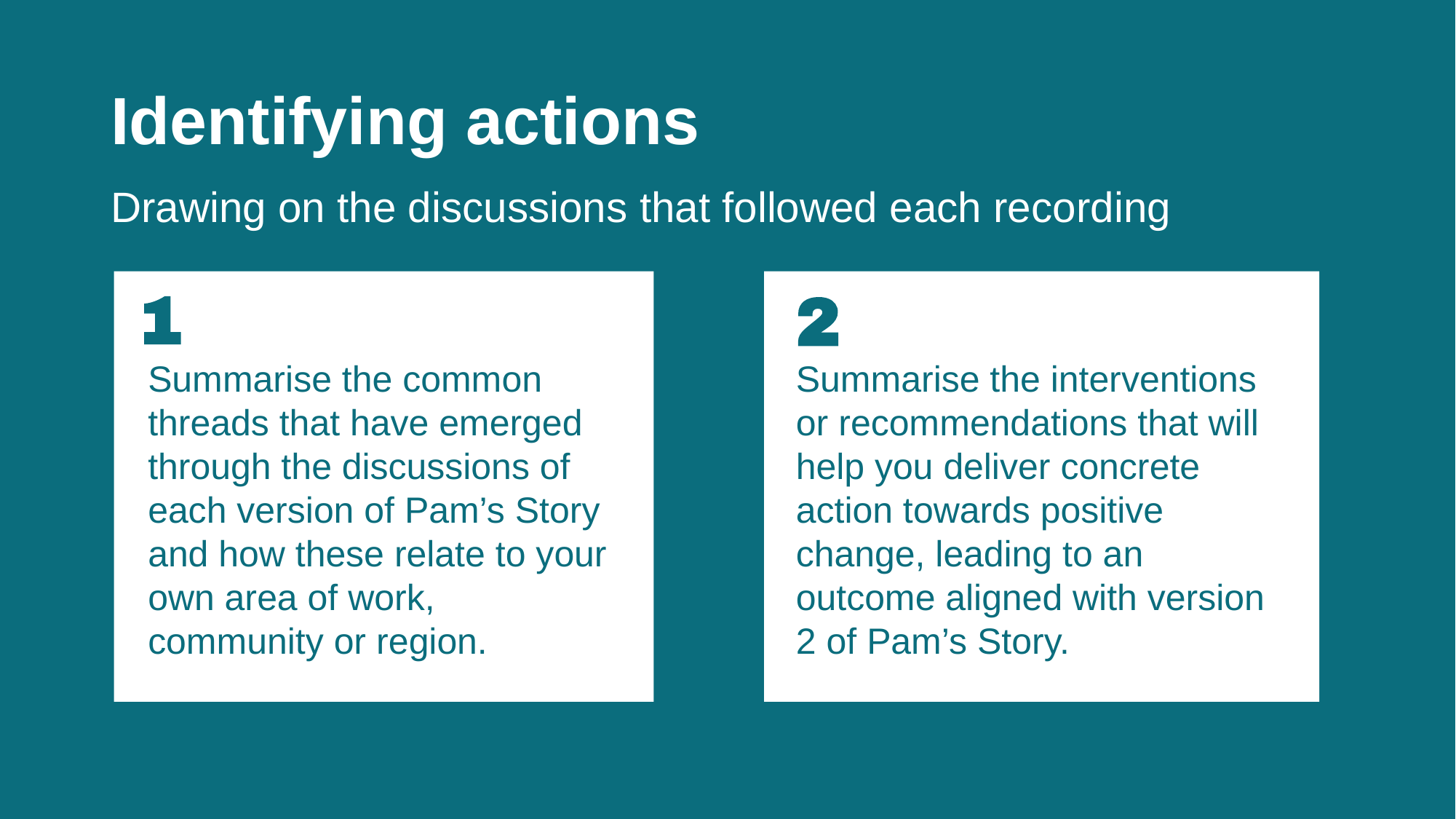

# Identifying actions
Drawing on the discussions that followed each recording

1
Summarise the common threads that have emerged through the discussions of each version of Pam’s Story and how these relate to your own area of work, community or region.

2
Summarise the interventions or recommendations that will help you deliver concrete action towards positive change, leading to an outcome aligned with version 2 of Pam’s Story.